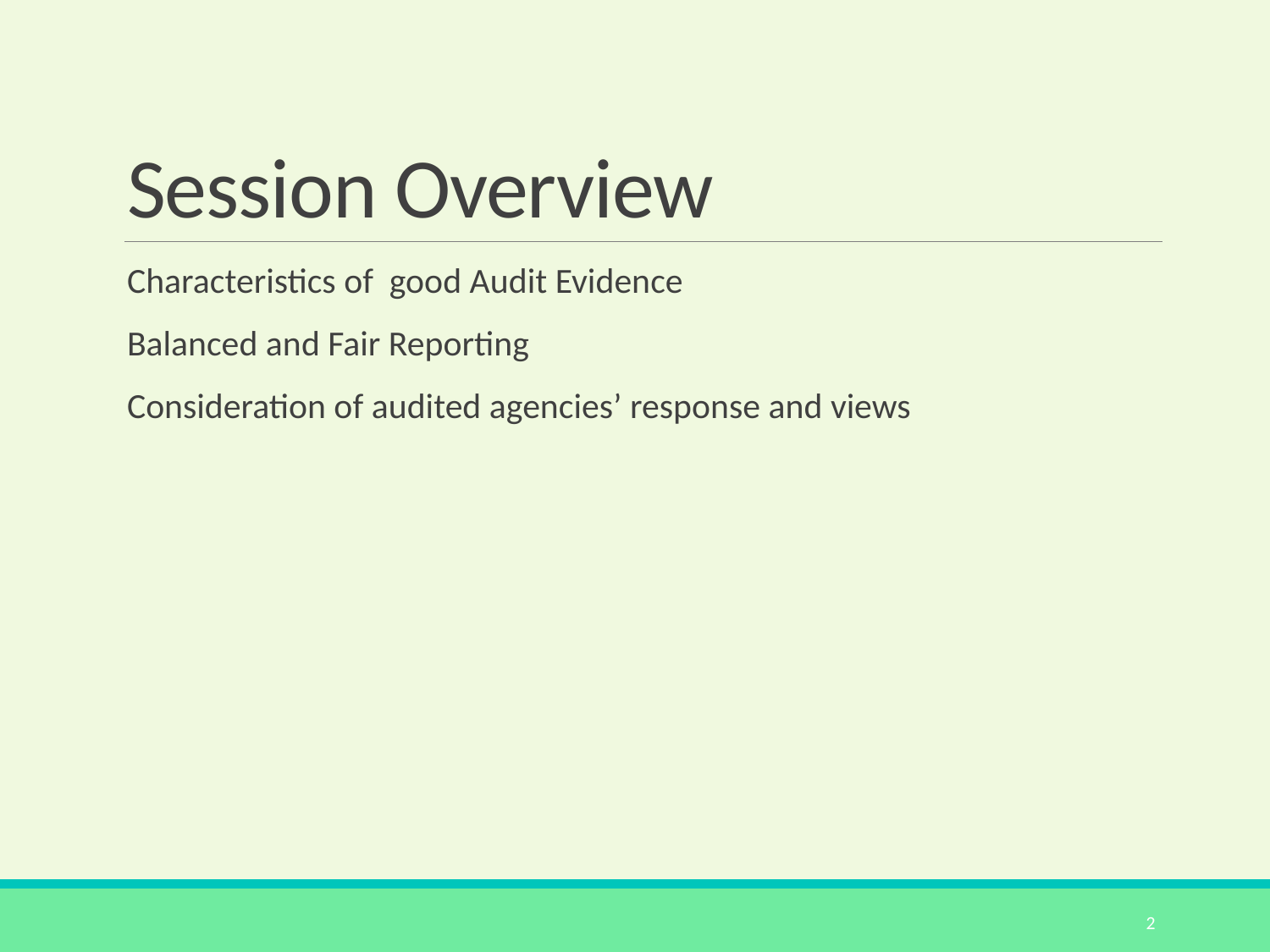

# Session Overview
Characteristics of  good Audit Evidence
Balanced and Fair Reporting
Consideration of audited agencies’ response and views
2